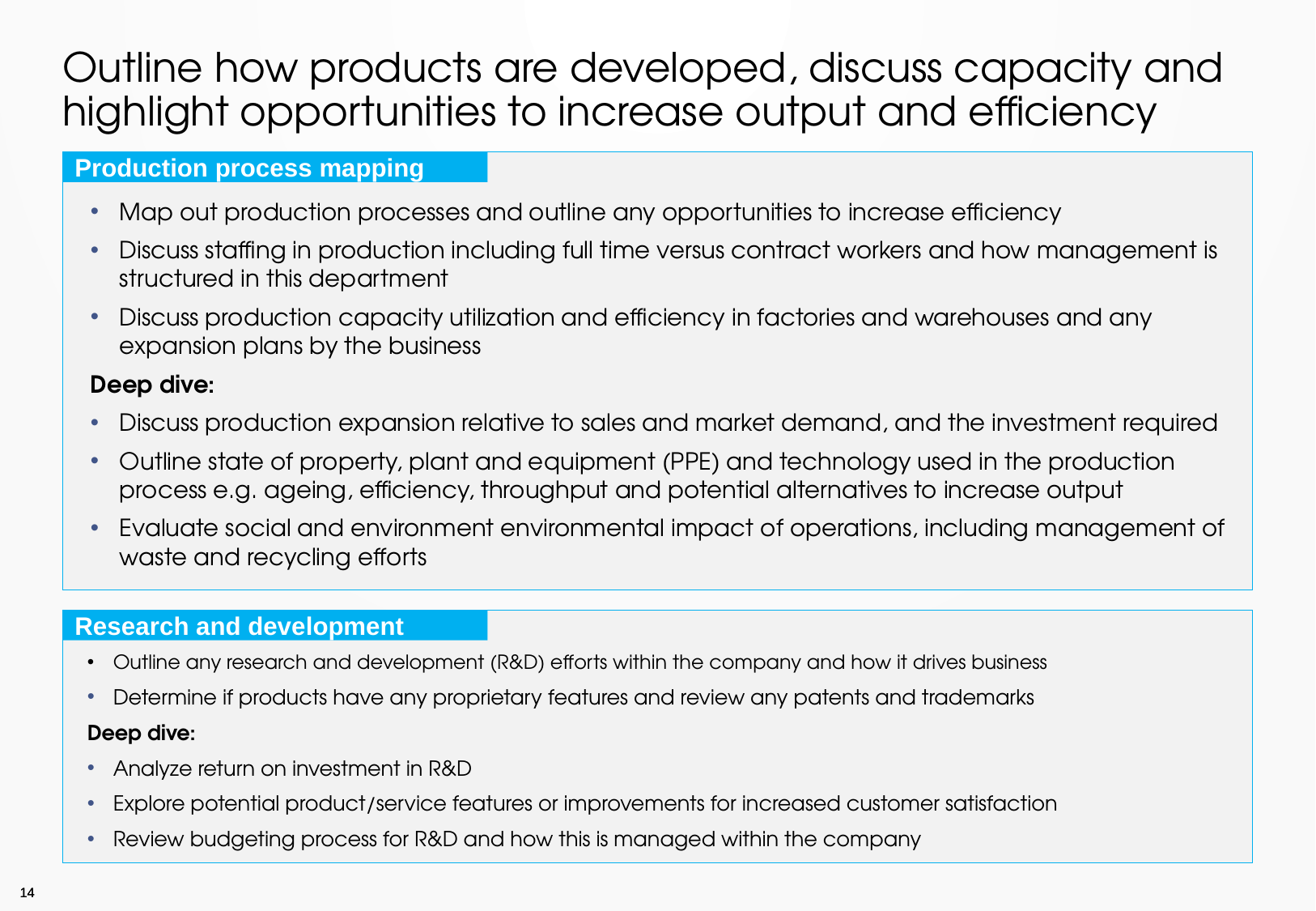

# Outline how products are developed, discuss capacity and highlight opportunities to increase output and efficiency

Map out production processes and outline any opportunities to increase efficiency
Discuss staffing in production including full time versus contract workers and how management is structured in this department
Discuss production capacity utilization and efficiency in factories and warehouses and any expansion plans by the business
Deep dive:
Discuss production expansion relative to sales and market demand, and the investment required
Outline state of property, plant and equipment (PPE) and technology used in the production process e.g. ageing, efficiency, throughput and potential alternatives to increase output
Evaluate social and environment environmental impact of operations, including management of waste and recycling efforts
Production process mapping

Outline any research and development (R&D) efforts within the company and how it drives business
Determine if products have any proprietary features and review any patents and trademarks
Deep dive:
Analyze return on investment in R&D
Explore potential product/service features or improvements for increased customer satisfaction
Review budgeting process for R&D and how this is managed within the company
Research and development

14